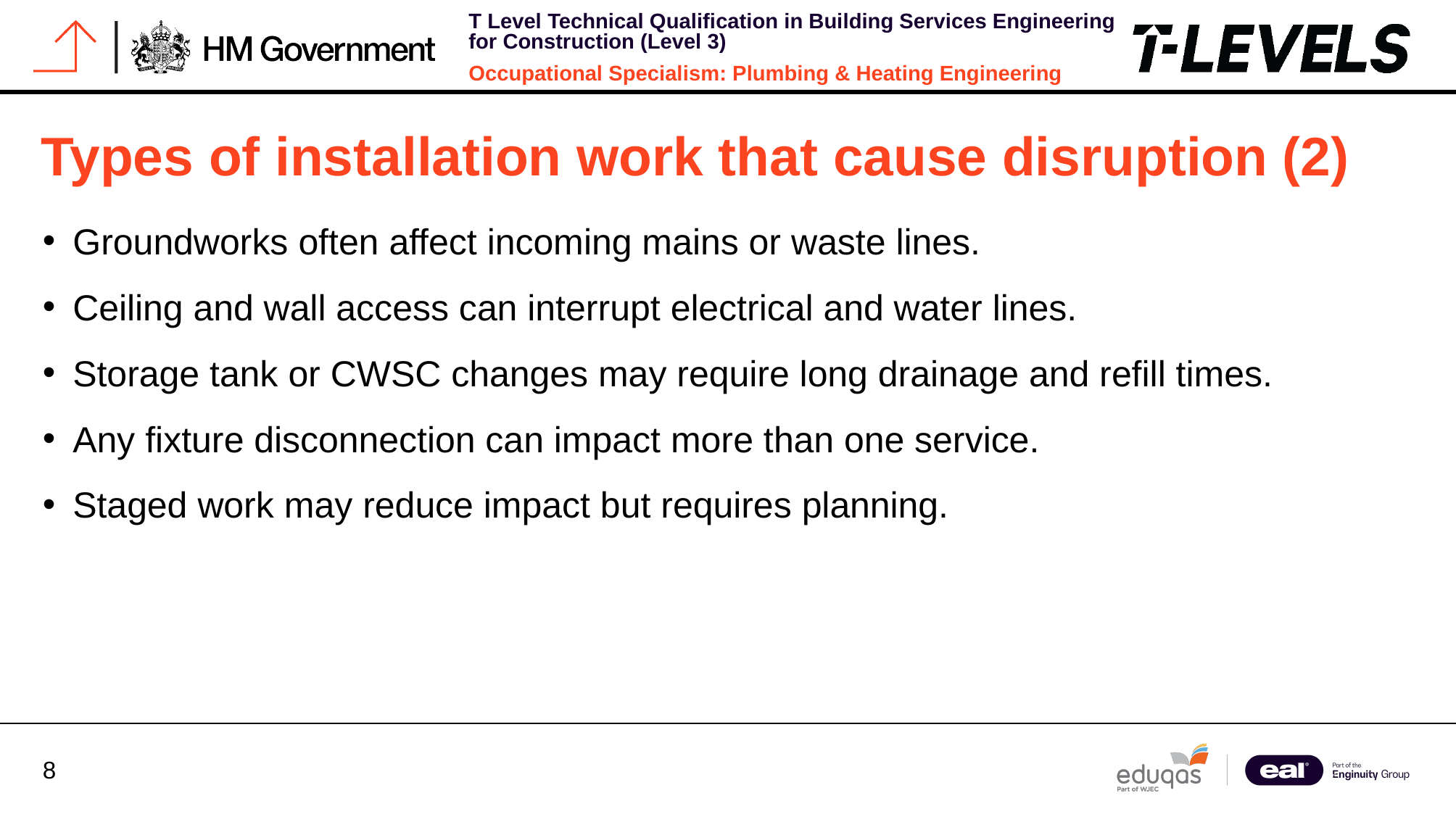

# Types of installation work that cause disruption (2)
Groundworks often affect incoming mains or waste lines.
Ceiling and wall access can interrupt electrical and water lines.
Storage tank or CWSC changes may require long drainage and refill times.
Any fixture disconnection can impact more than one service.
Staged work may reduce impact but requires planning.